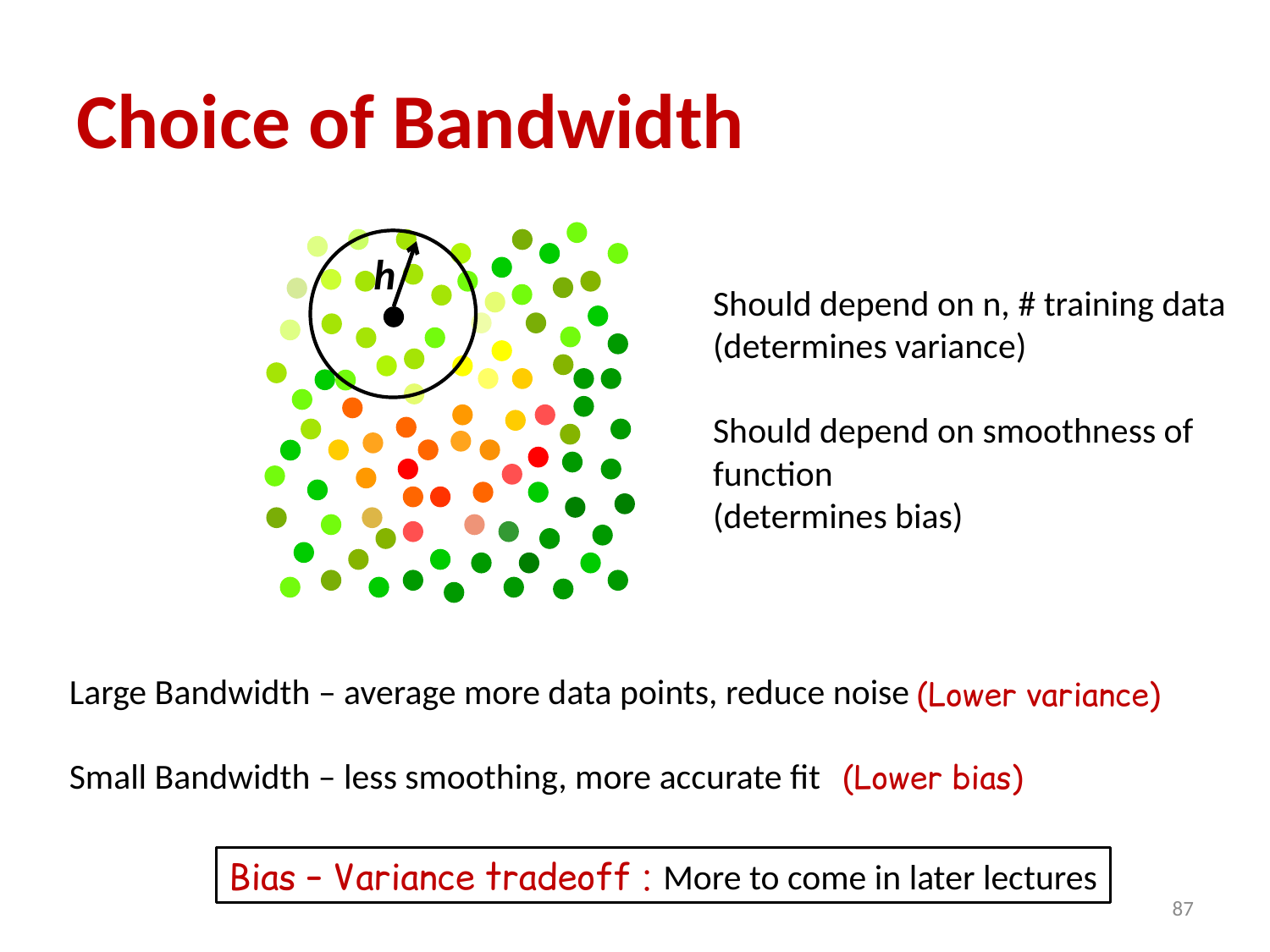

# Choice of Bandwidth

h
Should depend on n, # training data
(determines variance)

Should depend on smoothness of
function
(determines bias)
Large Bandwidth – average more data points, reduce noise

Small Bandwidth – less smoothing, more accurate fit
(Lower variance)
(Lower bias)
Bias – Variance tradeoff : More to come in later lectures
87